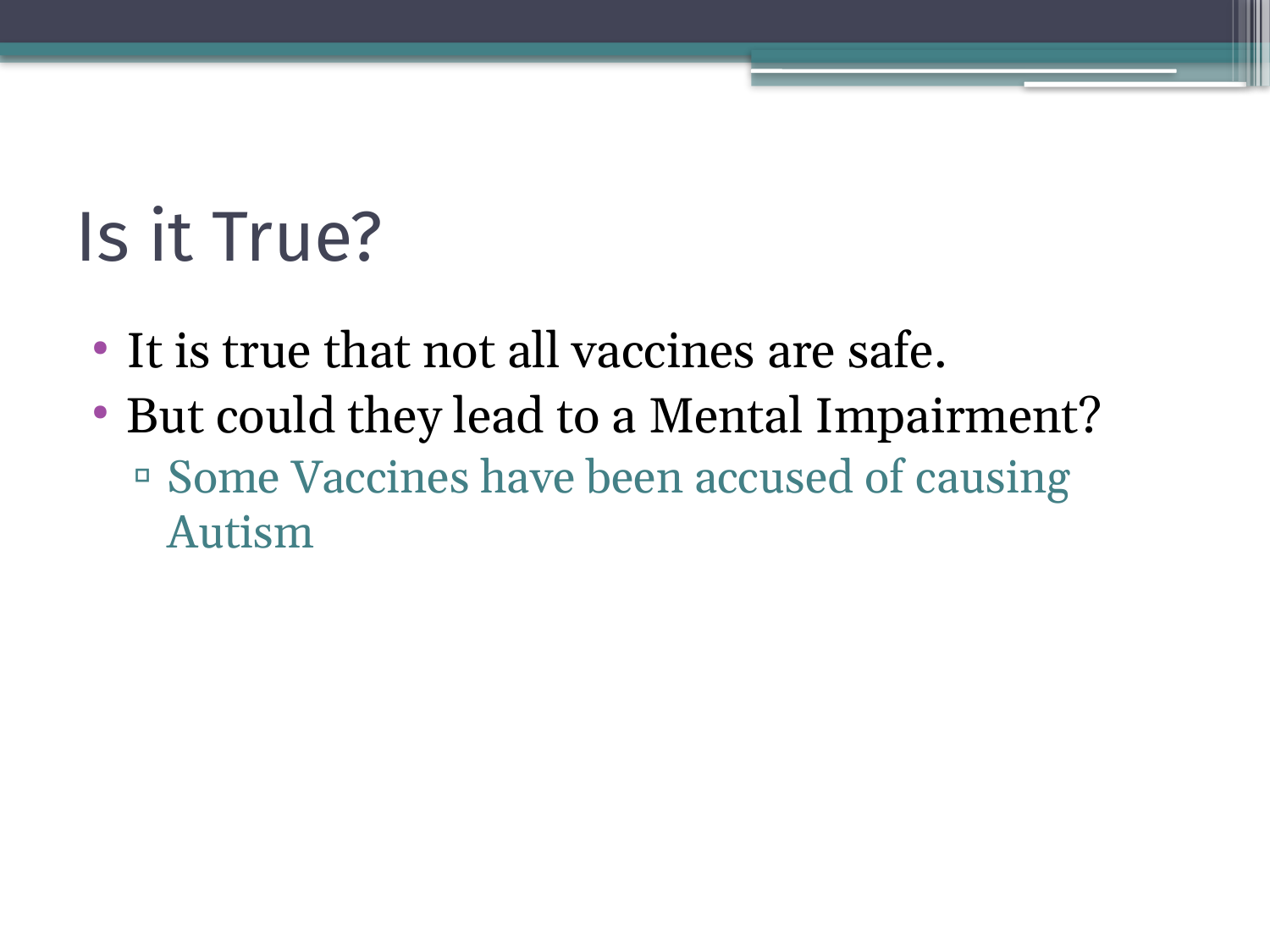

# Is it True?
It is true that not all vaccines are safe.
But could they lead to a Mental Impairment?
Some Vaccines have been accused of causing Autism